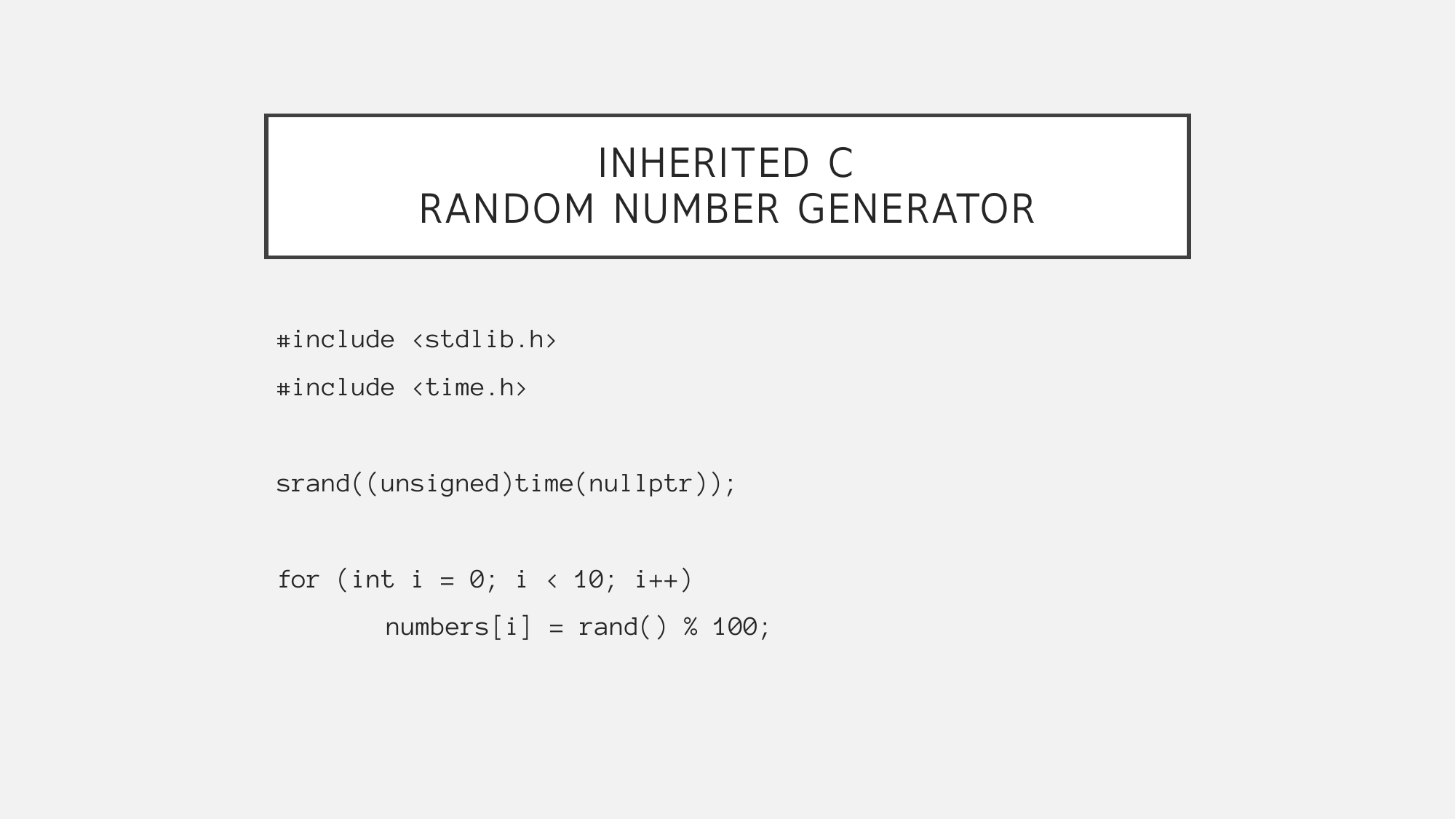

# Inherited C Random Number Generator
#include <stdlib.h>
#include <time.h>

srand((unsigned)time(nullptr));

for (int i = 0; i < 10; i++)
	numbers[i] = rand() % 100;